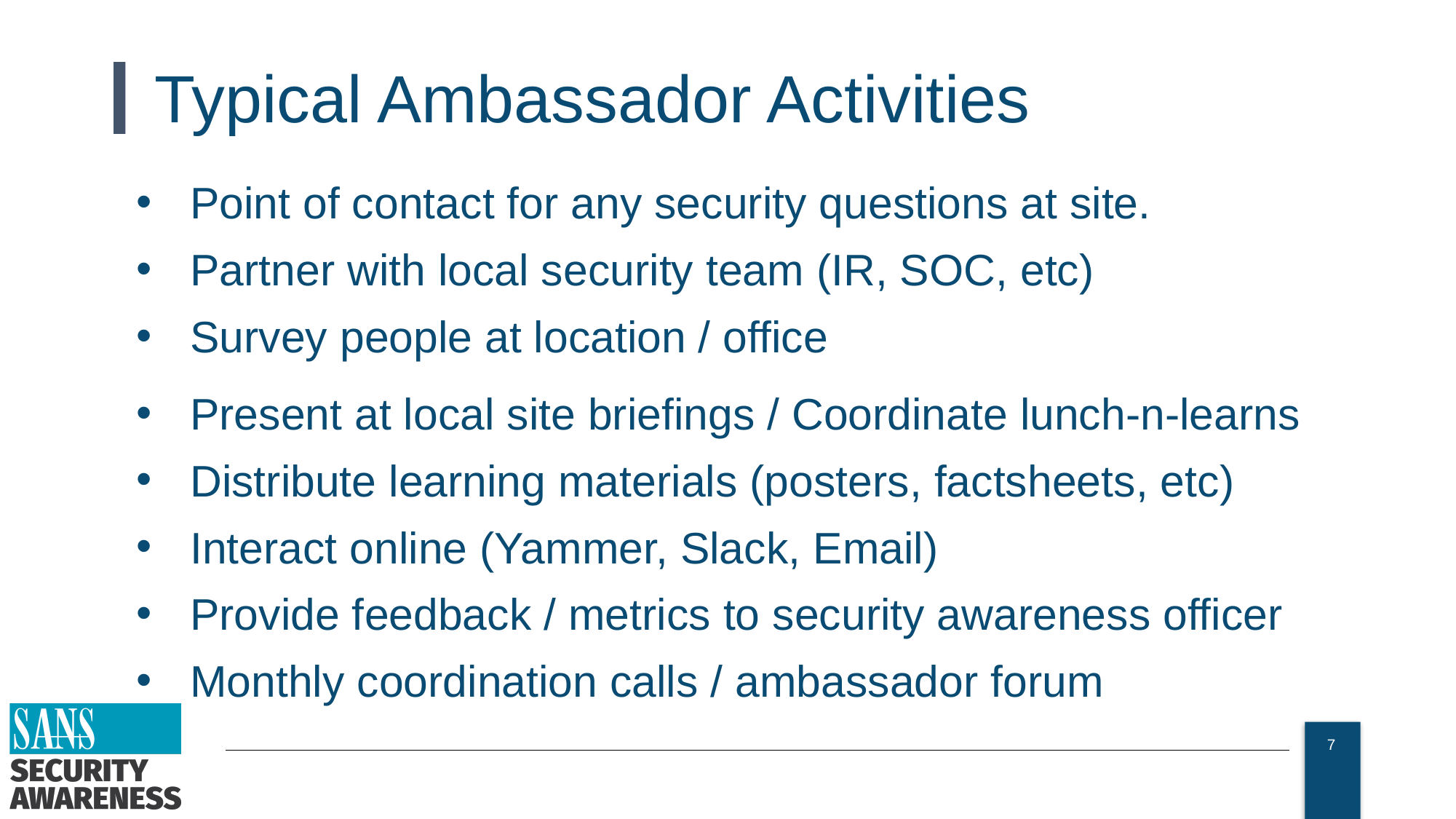

# Typical Ambassador Activities
Point of contact for any security questions at site.
Partner with local security team (IR, SOC, etc)
Survey people at location / office
Present at local site briefings / Coordinate lunch-n-learns
Distribute learning materials (posters, factsheets, etc)
Interact online (Yammer, Slack, Email)
Provide feedback / metrics to security awareness officer
Monthly coordination calls / ambassador forum